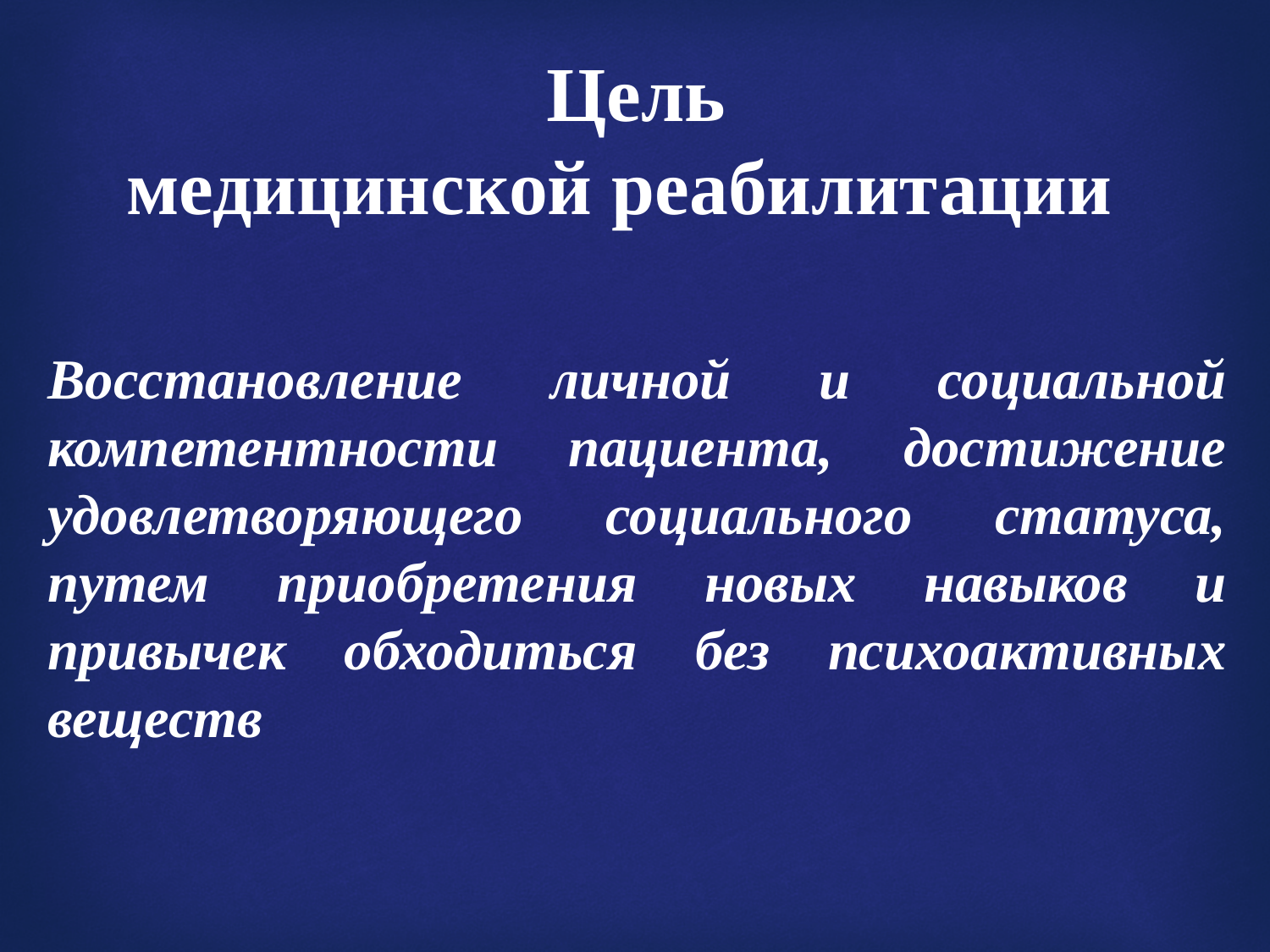

# Цель медицинской реабилитации
Восстановление личной и социальной компетентности пациента, достижение удовлетворяющего социального статуса, путем приобретения новых навыков и привычек обходиться без психоактивных веществ